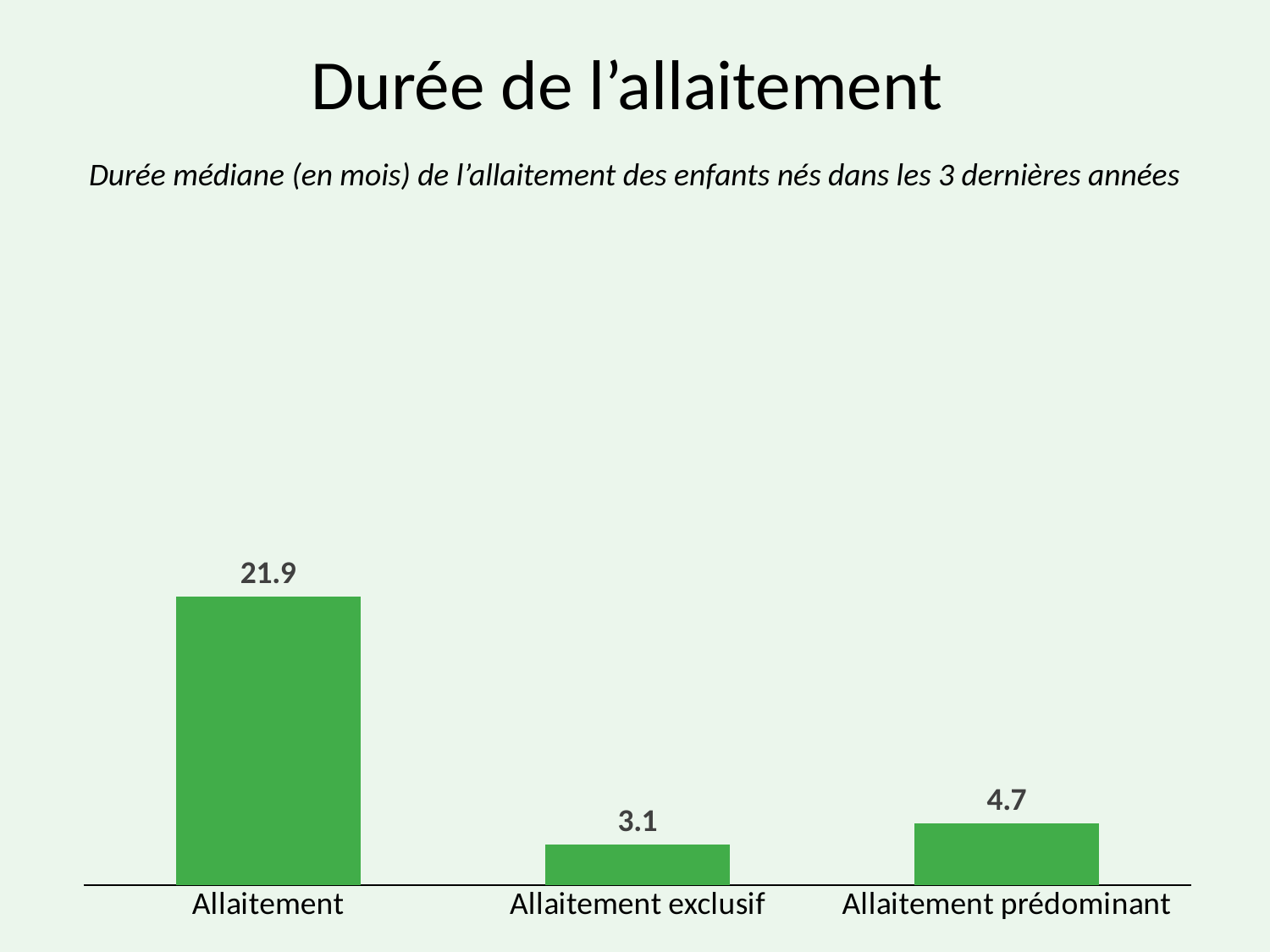

# Durée de l’allaitement
Durée médiane (en mois) de l’allaitement des enfants nés dans les 3 dernières années

### Chart

| Category | Series 1 |
|---|---|
| Allaitement | 21.9 |
| Allaitement exclusif | 3.1 |
| Allaitement prédominant | 4.7 |